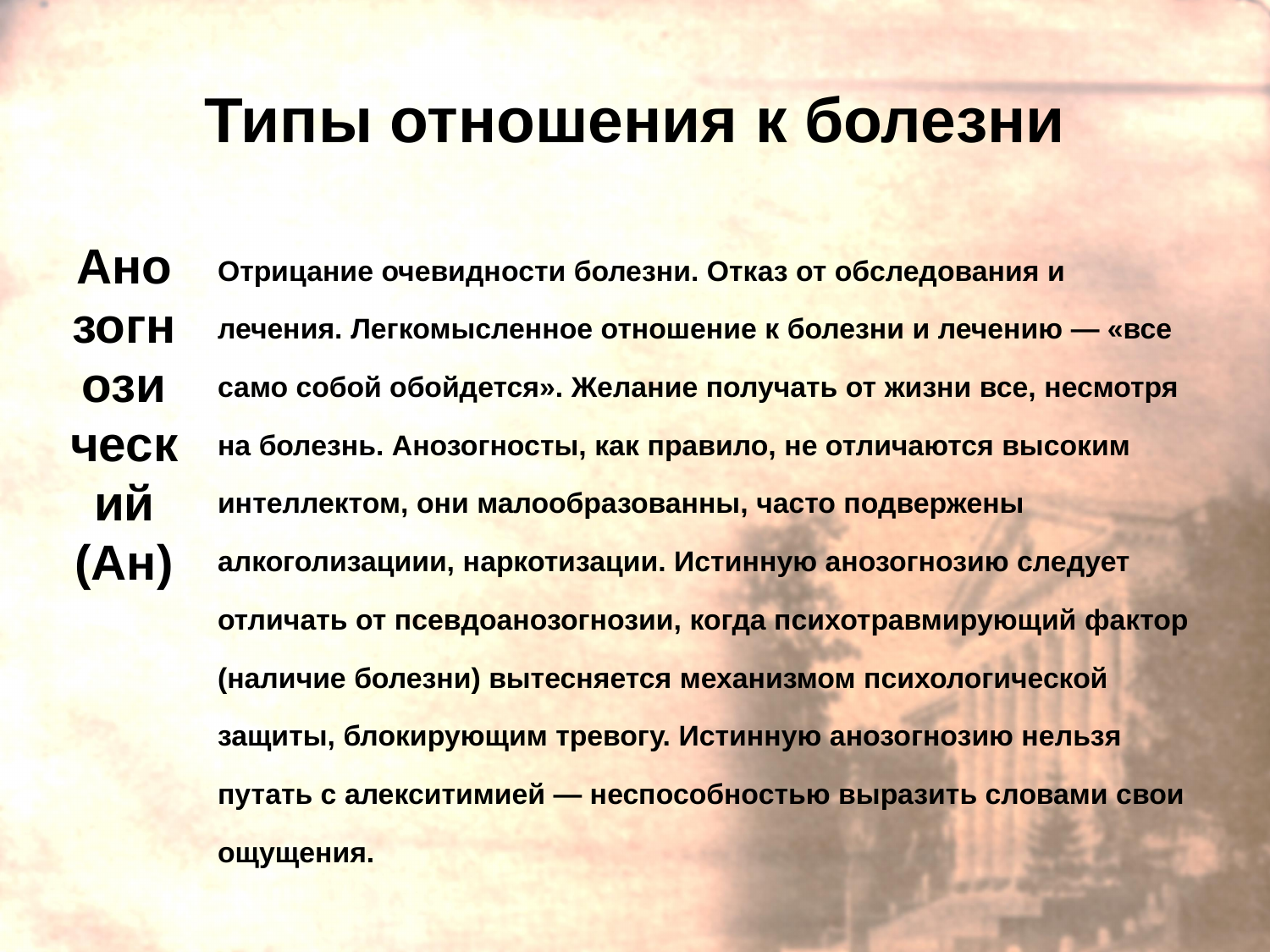

# Типы отношения к болезни
Анозогнозический (Ан)
Отрицание очевидности болезни. Отказ от обследования и лечения. Легкомысленное отношение к болезни и лечению — «все само собой обойдется». Желание получать от жизни все, несмотря на болезнь. Анозогносты, как правило, не отличаются высоким интеллектом, они малообразованны, часто подвержены алкоголизациии, наркотизации. Истинную анозогнозию следует отличать от псевдоанозогнозии, когда психотравмирующий фактор (наличие болезни) вытесняется механизмом психологической защиты, блокирующим тревогу. Истинную анозогнозию нельзя путать с алекситимией — неспособностью выразить словами свои ощущения.